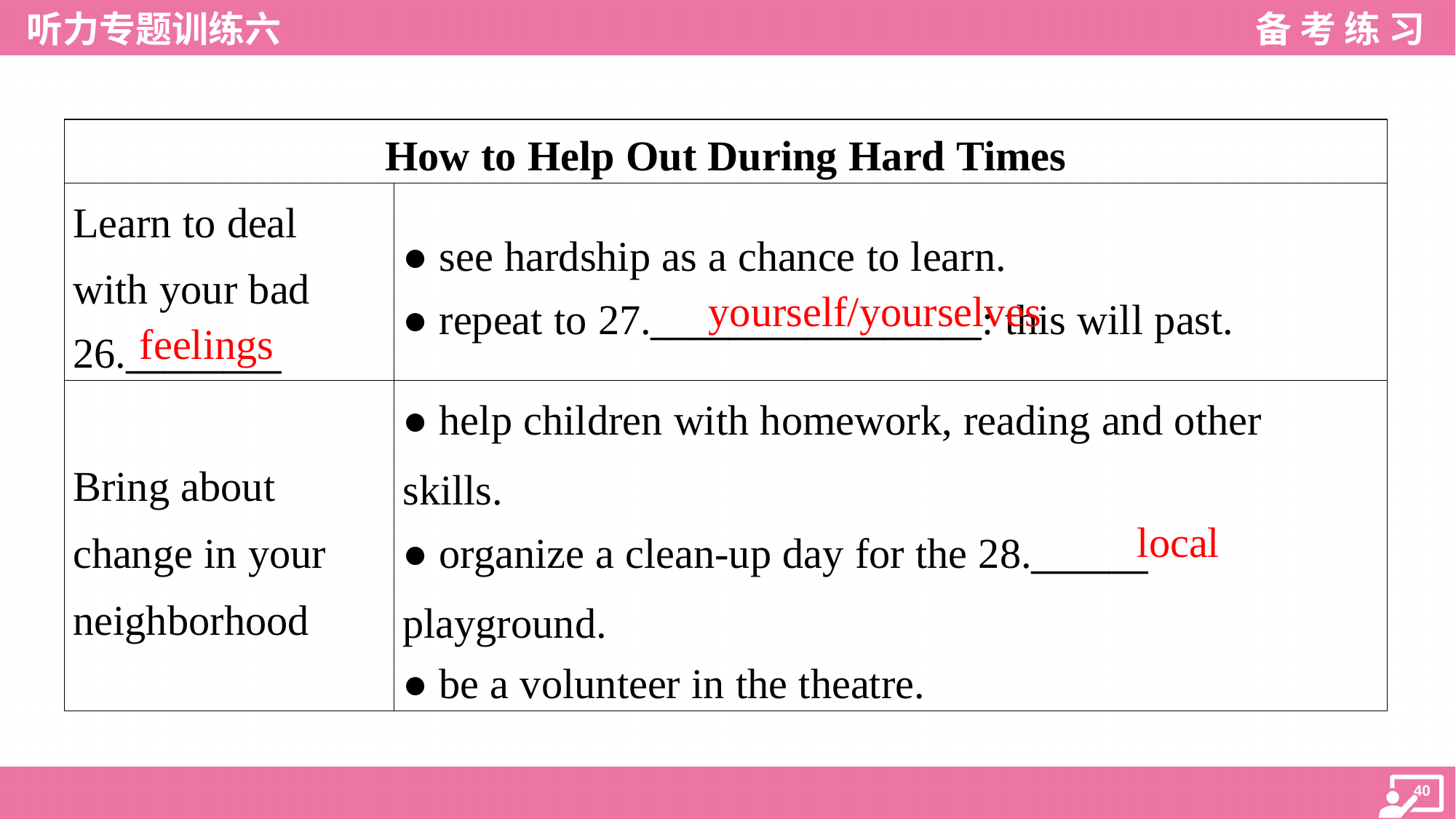

| How to Help Out During Hard Times |  |
| --- | --- |
| Learn to deal with your bad 26.\_\_\_\_\_\_\_\_ | ● see hardship as a chance to learn. ● repeat to 27.\_\_\_\_\_\_\_\_\_\_\_\_\_\_\_\_\_: this will past. |
| Bring about change in your neighborhood | ● help children with homework, reading and other skills. ● organize a clean-up day for the 28.\_\_\_\_\_\_ playground. ● be a volunteer in the theatre. |
yourself/yourselves
feelings
local